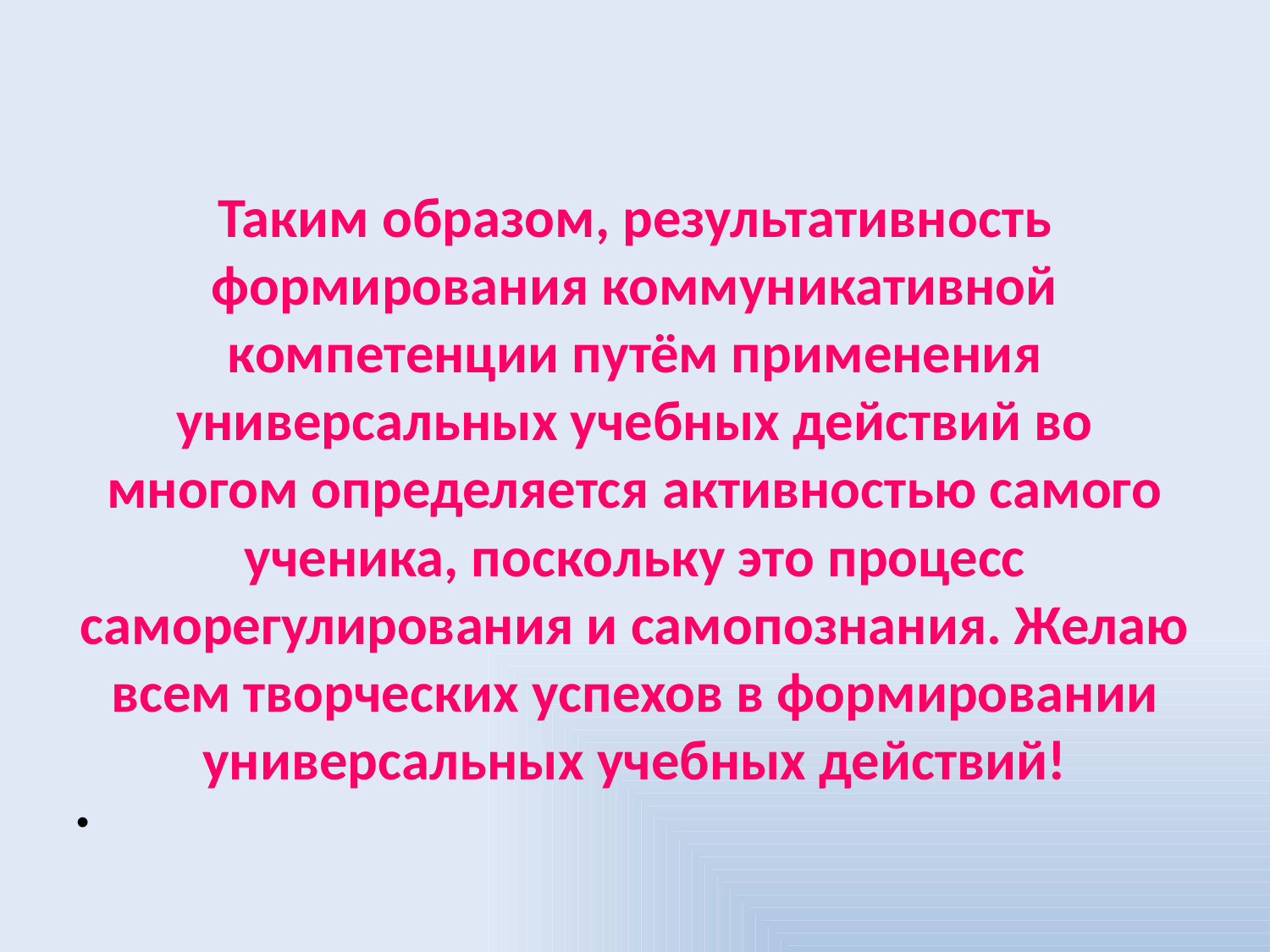

# Таким образом, результативность формирования коммуникативной компетенции путём применения универсальных учебных действий во многом определяется активностью самого ученика, поскольку это процесс саморегулирования и самопознания. Желаю всем творческих успехов в формировании универсальных учебных действий!